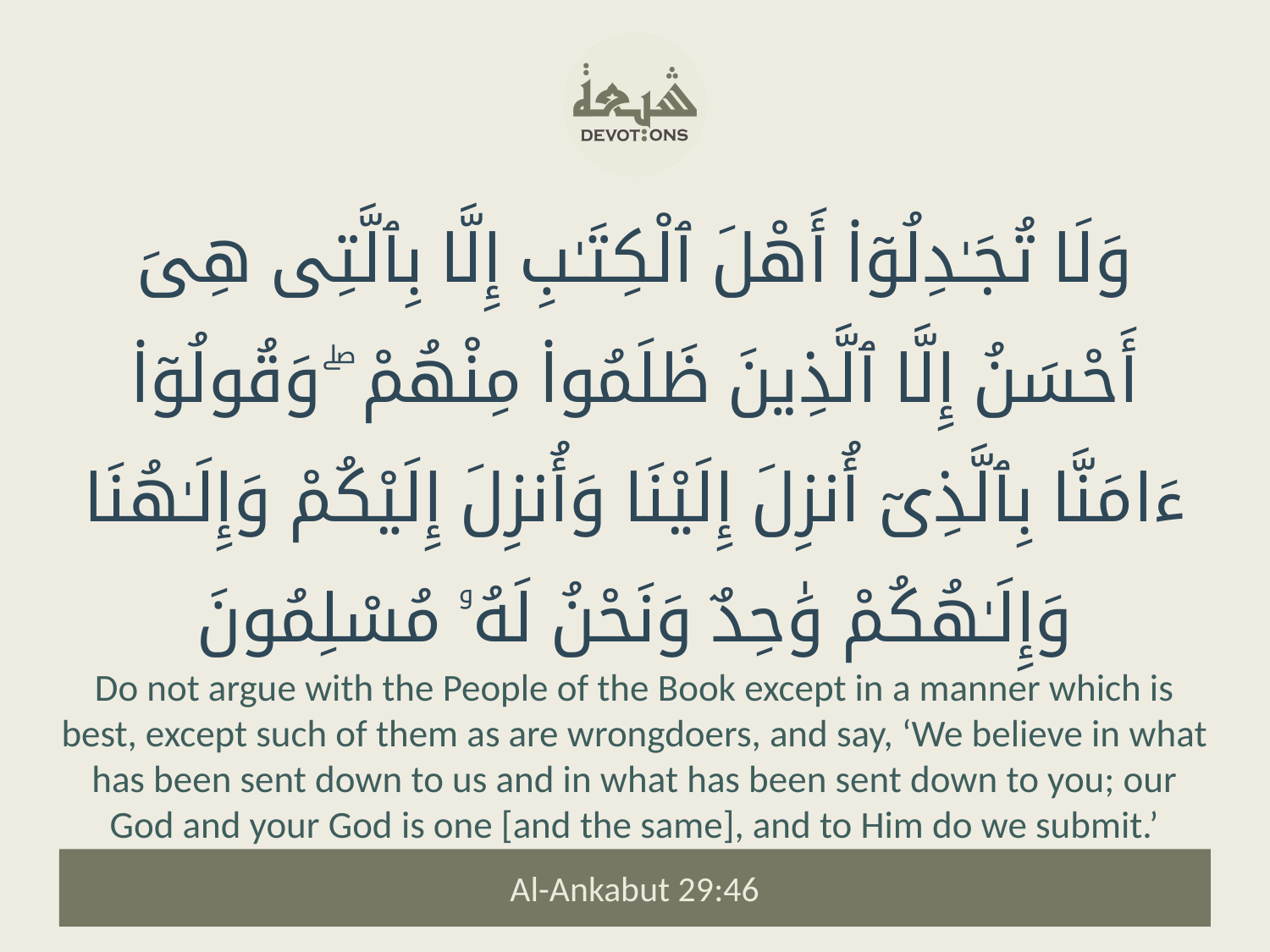

وَلَا تُجَـٰدِلُوٓا۟ أَهْلَ ٱلْكِتَـٰبِ إِلَّا بِٱلَّتِى هِىَ أَحْسَنُ إِلَّا ٱلَّذِينَ ظَلَمُوا۟ مِنْهُمْ ۖ وَقُولُوٓا۟ ءَامَنَّا بِٱلَّذِىٓ أُنزِلَ إِلَيْنَا وَأُنزِلَ إِلَيْكُمْ وَإِلَـٰهُنَا وَإِلَـٰهُكُمْ وَٰحِدٌ وَنَحْنُ لَهُۥ مُسْلِمُونَ
Do not argue with the People of the Book except in a manner which is best, except such of them as are wrongdoers, and say, ‘We believe in what has been sent down to us and in what has been sent down to you; our God and your God is one [and the same], and to Him do we submit.’
Al-Ankabut 29:46